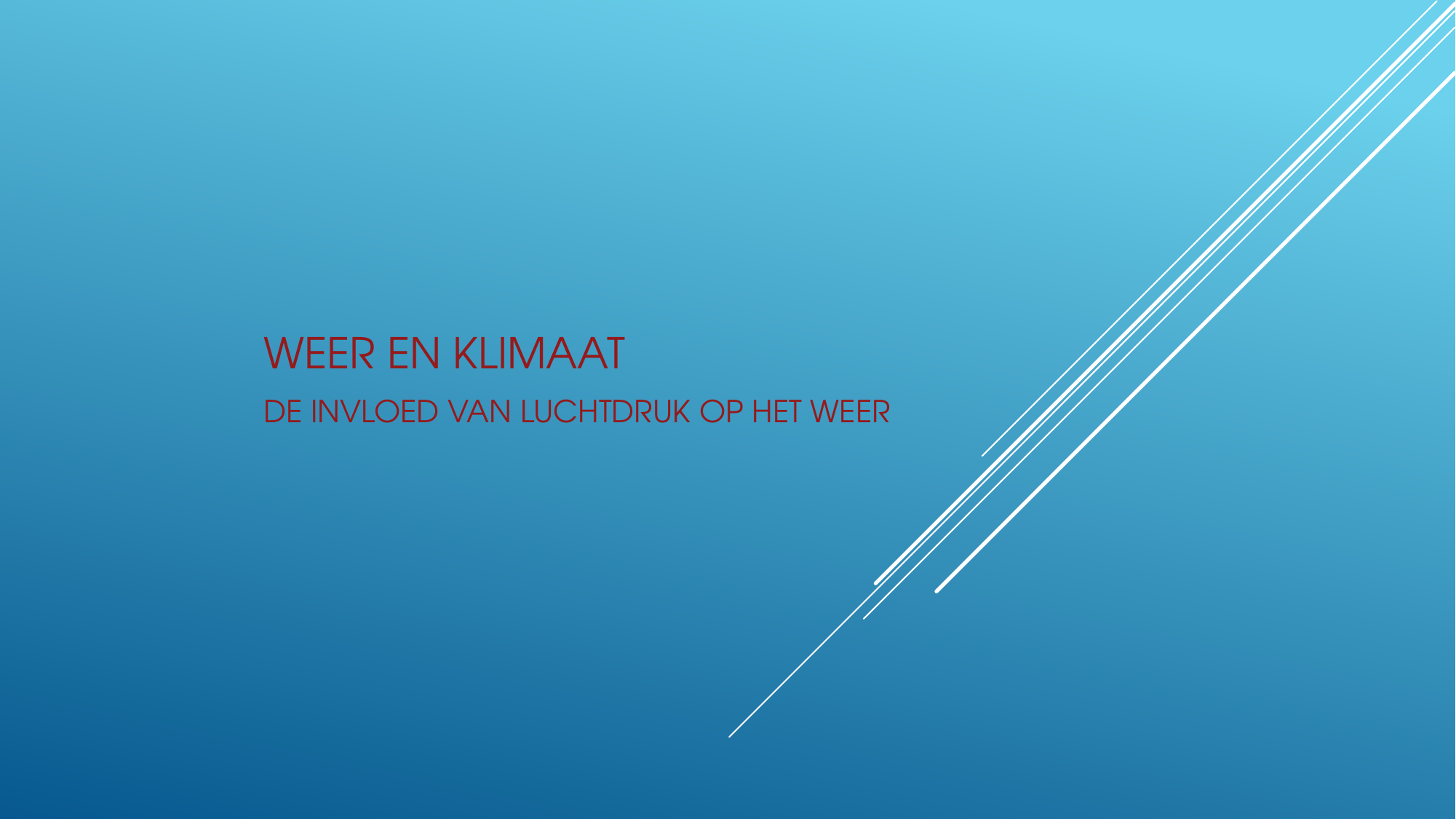

#
WEER EN KLIMAAT
DE INVLOED VAN LUCHTDRUK OP HET WEER